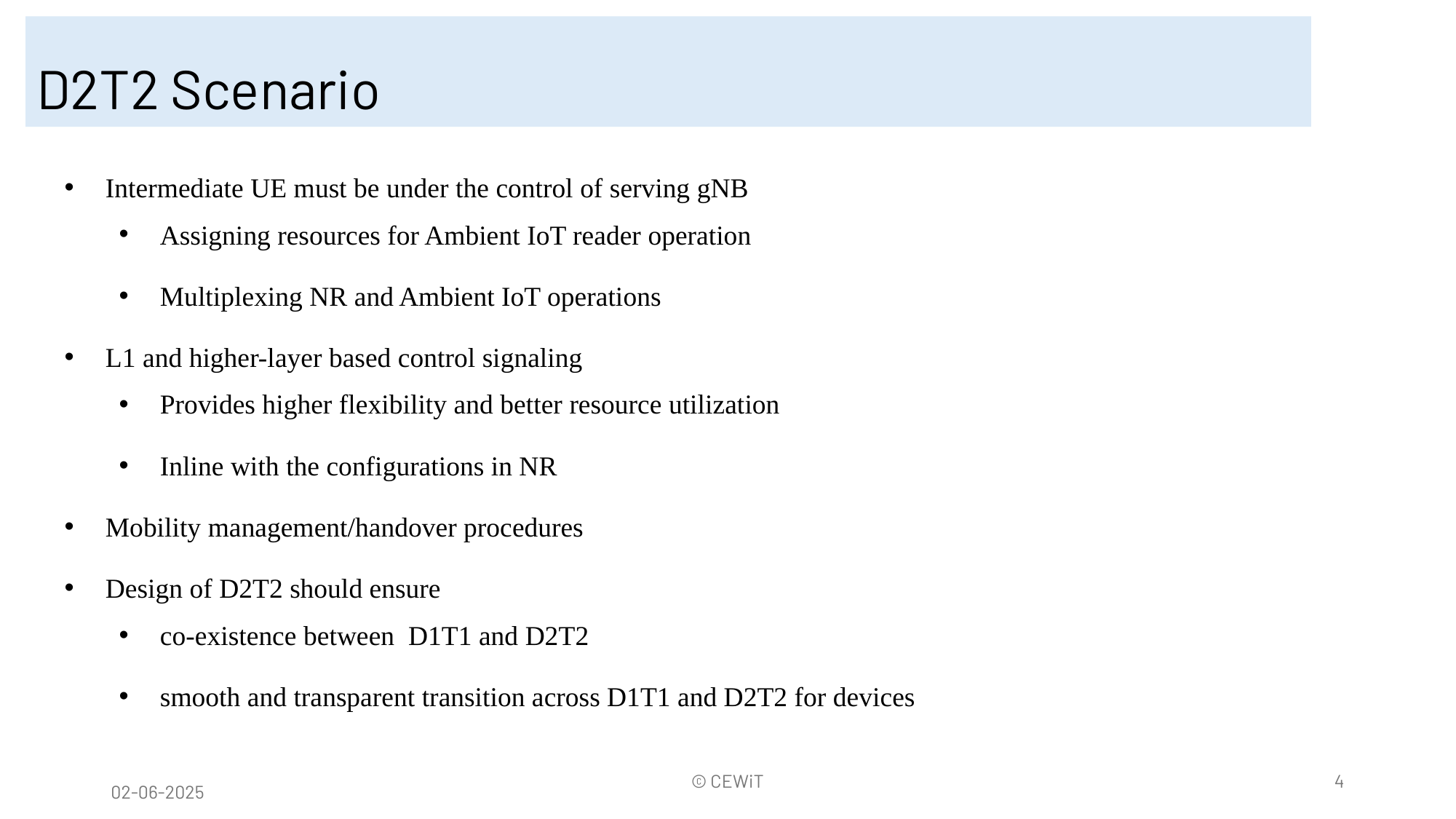

D2T2 Scenario
Intermediate UE must be under the control of serving gNB
Assigning resources for Ambient IoT reader operation
Multiplexing NR and Ambient IoT operations
L1 and higher-layer based control signaling
Provides higher flexibility and better resource utilization
Inline with the configurations in NR
Mobility management/handover procedures
Design of D2T2 should ensure
co-existence between  D1T1 and D2T2
smooth and transparent transition across D1T1 and D2T2 for devices

© CEWiT
4
02-06-2025